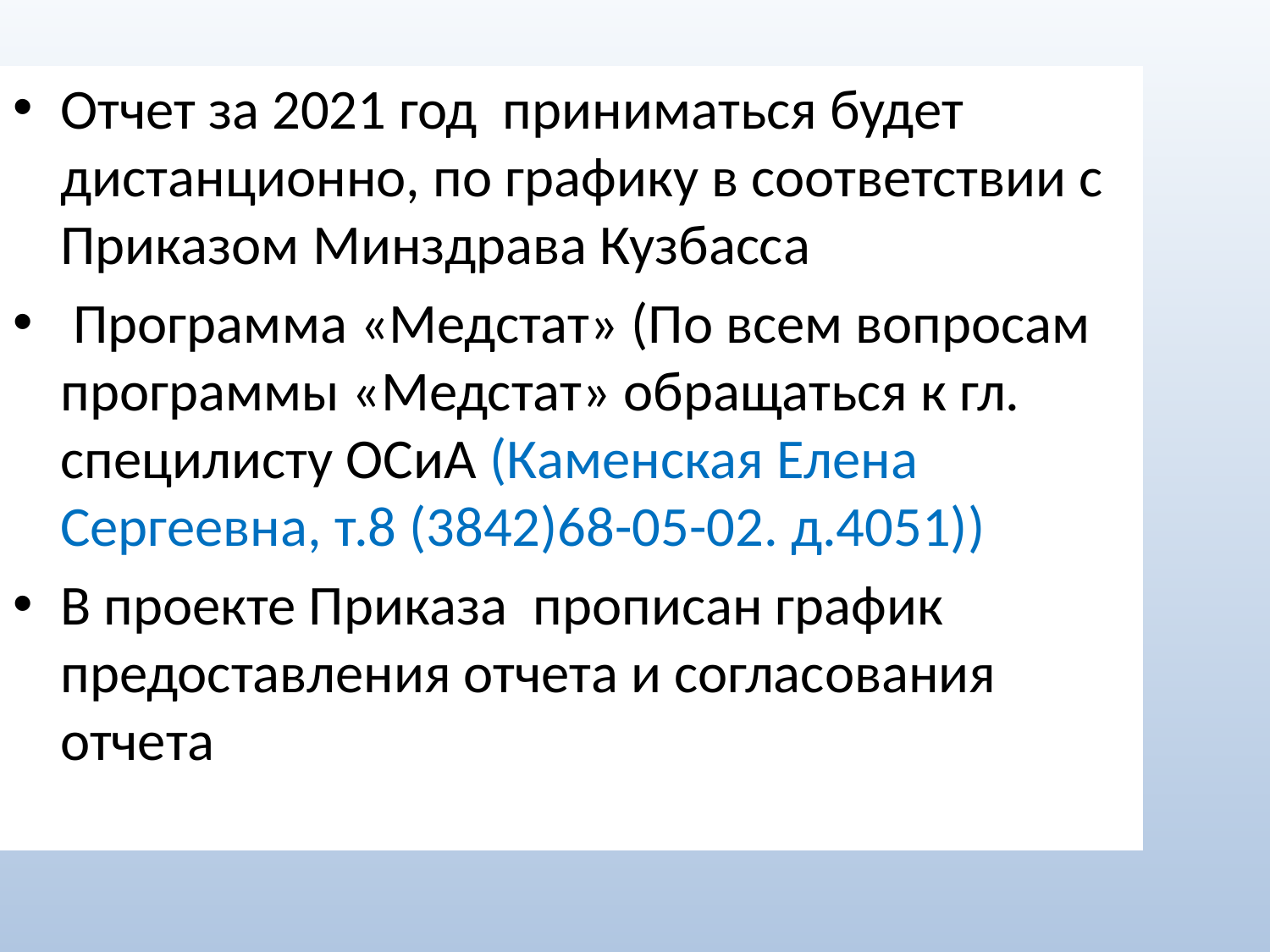

Отчет за 2021 год  приниматься будет дистанционно, по графику в соответствии с Приказом Минздрава Кузбасса
 Программа «Медстат» (По всем вопросам  программы «Медстат» обращаться к гл. специлисту ОСиА (Каменская Елена Сергеевна, т.8 (3842)68-05-02. д.4051))
В проекте Приказа  прописан график  предоставления отчета и согласования отчета